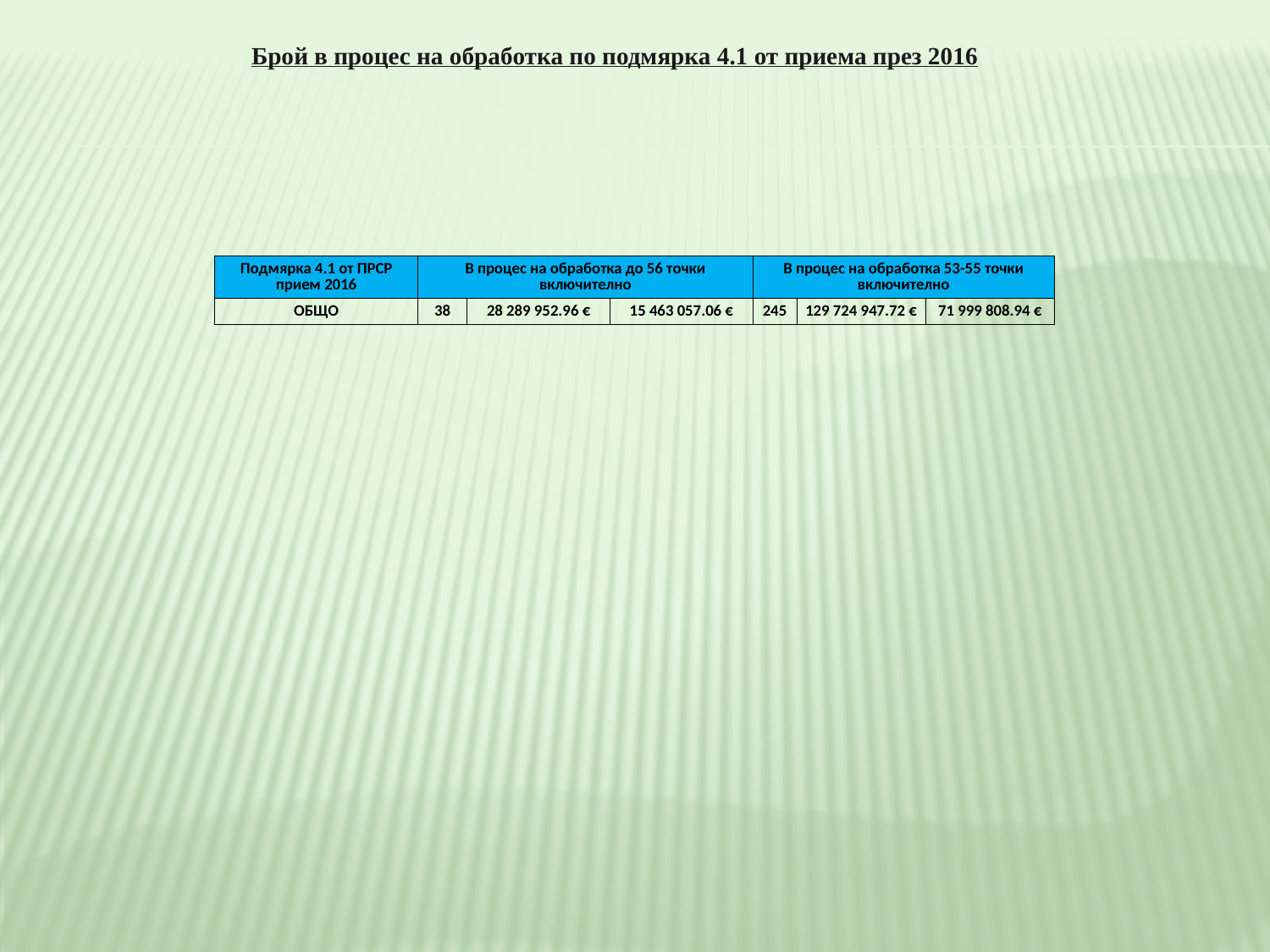

Брой в процес на обработка по подмярка 4.1 от приема през 2016
| Подмярка 4.1 от ПРСР прием 2016 | В процес на обработка до 56 точки включително |  |  | В процес на обработка 53-55 точки включително |  |  |
| --- | --- | --- | --- | --- | --- | --- |
| ОБЩО | 38 | 28 289 952.96 € | 15 463 057.06 € | 245 | 129 724 947.72 € | 71 999 808.94 € |